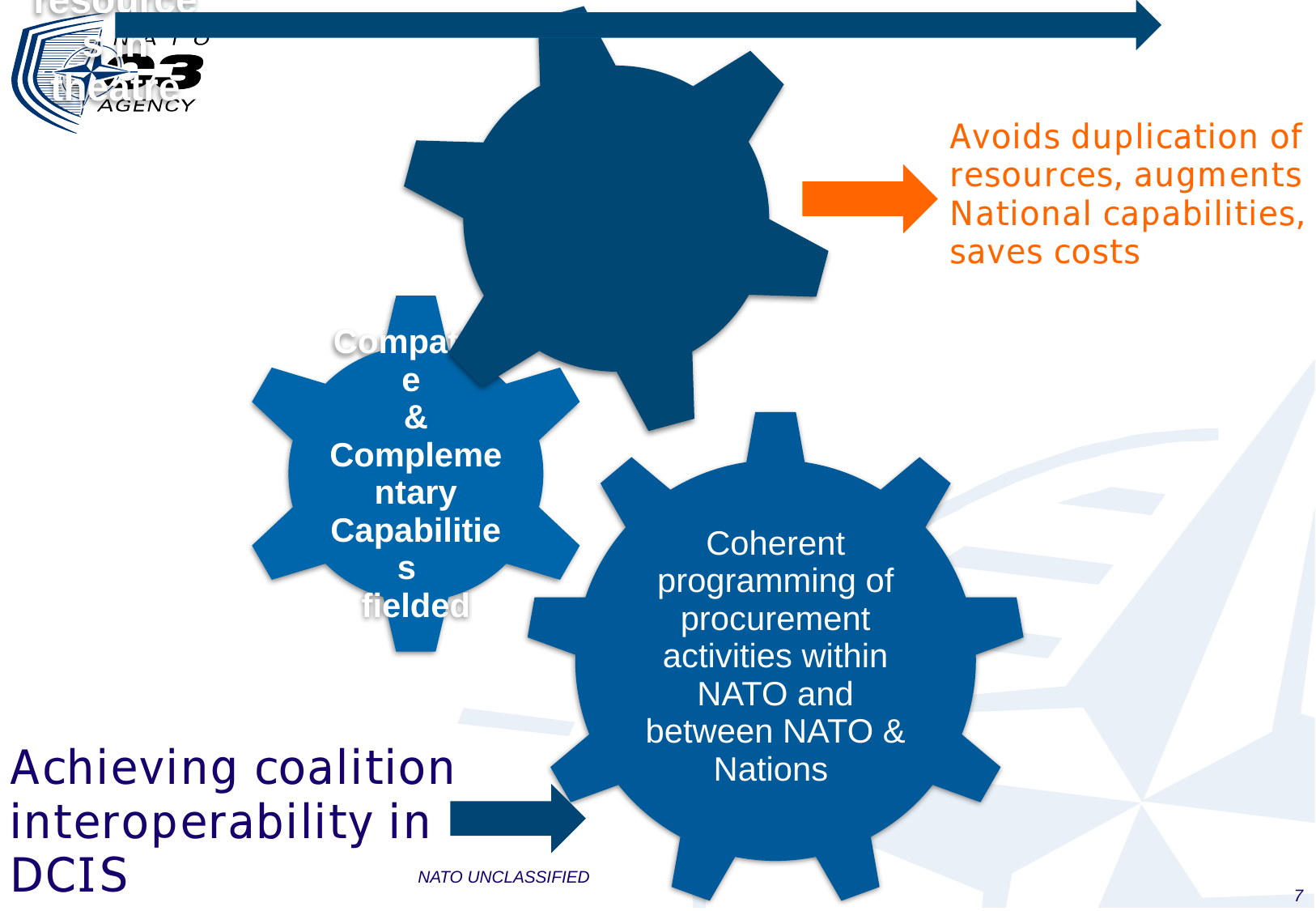

Coherent programming of procurement activities within NATO and between NATO & Nations
Compatible
& Complementary
Capabilities
fielded
Avoids duplication of resources, augments National capabilities, saves costs

# Achieving coalition interoperability in DCIS

NATO UNCLASSIFIED
7